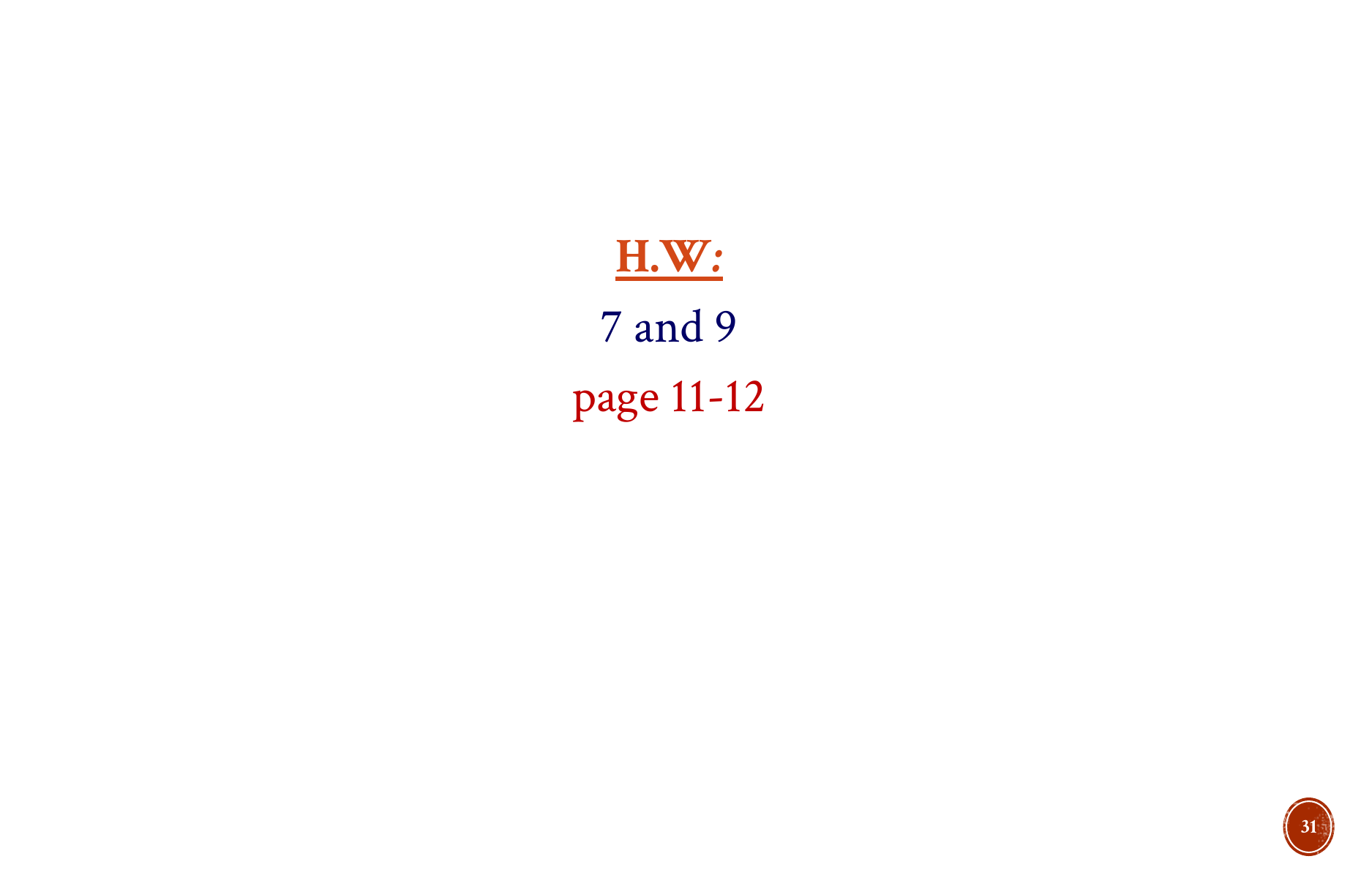

H.W:
7 and 9
page 11-12
31